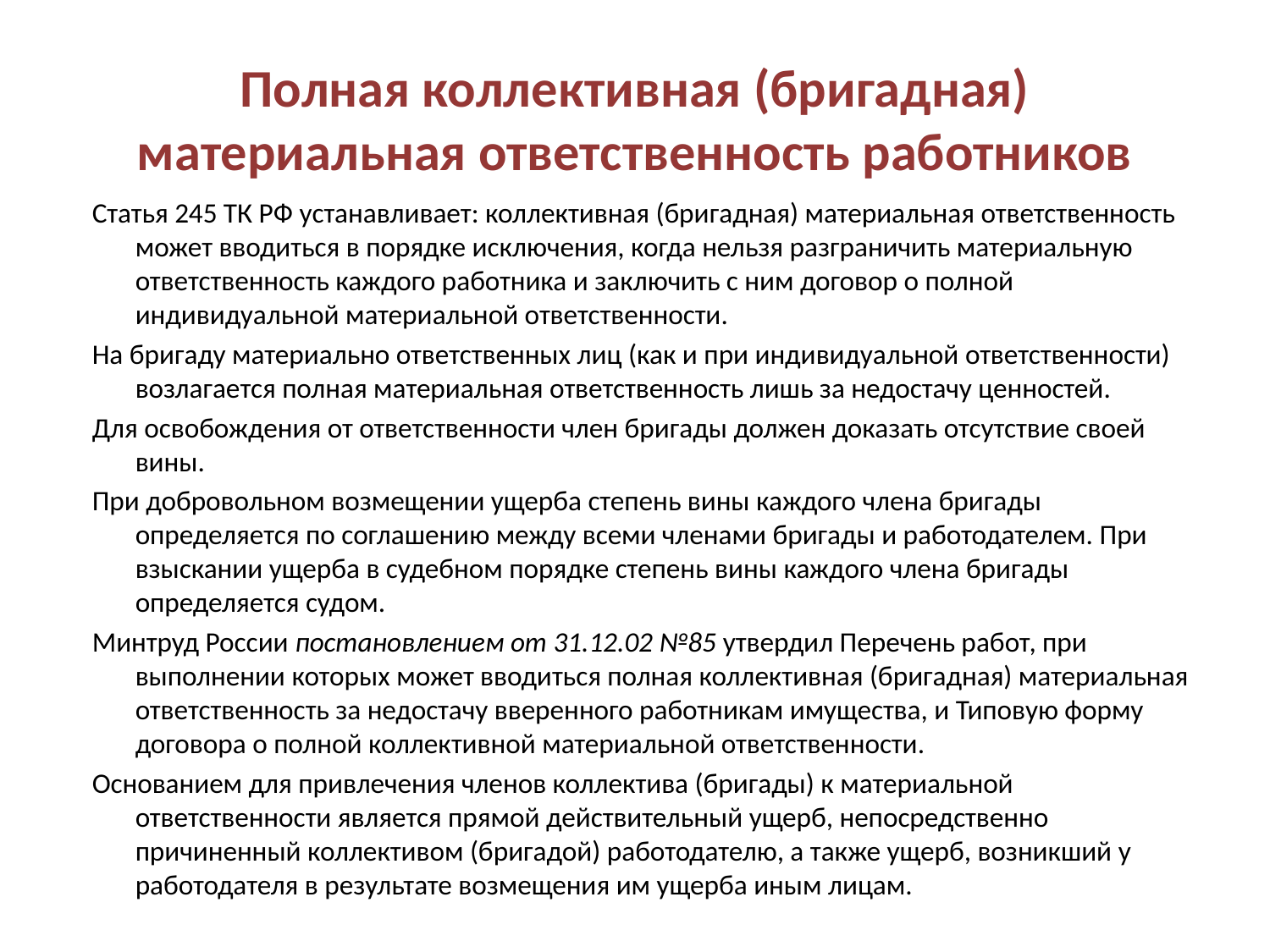

# Полная коллективная (бригадная) материальная ответственность работников
Статья 245 ТК РФ устанавливает: коллективная (бригадная) материальная ответственность может вводиться в порядке исключения, когда нельзя разграничить материальную ответственность каждого работника и заключить с ним договор о полной индивидуальной материальной ответственности.
На бригаду материально ответственных лиц (как и при индивидуальной ответственности) возлагается полная материальная ответственность лишь за недостачу ценностей.
Для освобождения от ответственности член бригады должен доказать отсутствие своей вины.
При добровольном возмещении ущерба степень вины каждого члена бригады определяется по соглашению между всеми членами бригады и работодателем. При взыскании ущерба в судебном порядке степень вины каждого члена бригады определяется судом.
Минтруд России постановлением от 31.12.02 №85 утвердил Перечень работ, при выполнении которых может вводиться полная коллективная (бригадная) материальная ответственность за недостачу вверенного работникам имущества, и Типовую форму договора о полной коллективной материальной ответственности.
Основанием для привлечения членов коллектива (бригады) к материальной ответственности является прямой действительный ущерб, непосредственно причиненный коллективом (бригадой) работодателю, а также ущерб, возникший у работодателя в результате возмещения им ущерба иным лицам.